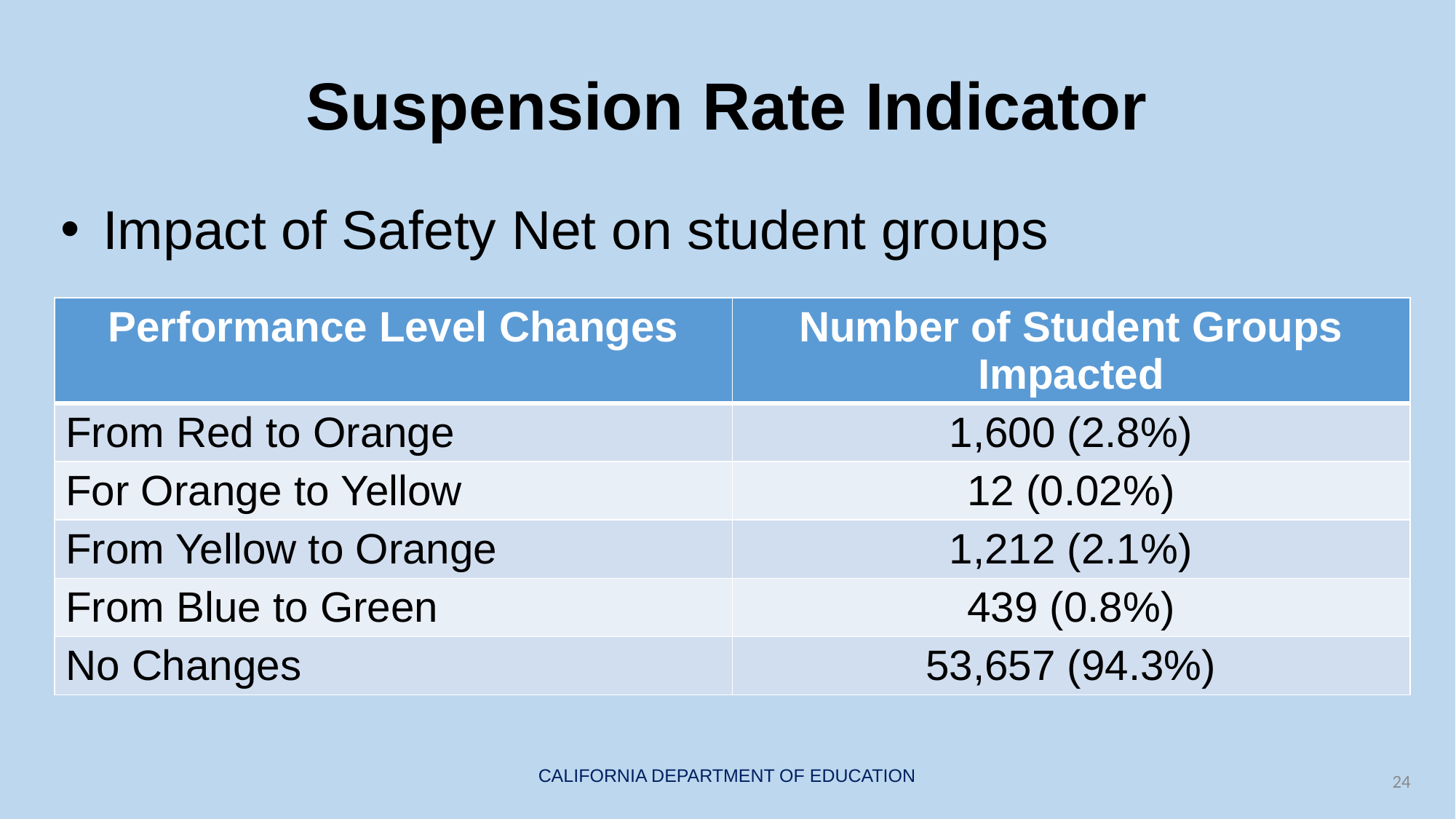

# Suspension Rate Indicator
 Impact of Safety Net on student groups
| Performance Level Changes | Number of Student Groups Impacted |
| --- | --- |
| From Red to Orange | 1,600 (2.8%) |
| For Orange to Yellow | 12 (0.02%) |
| From Yellow to Orange | 1,212 (2.1%) |
| From Blue to Green | 439 (0.8%) |
| No Changes | 53,657 (94.3%) |
24